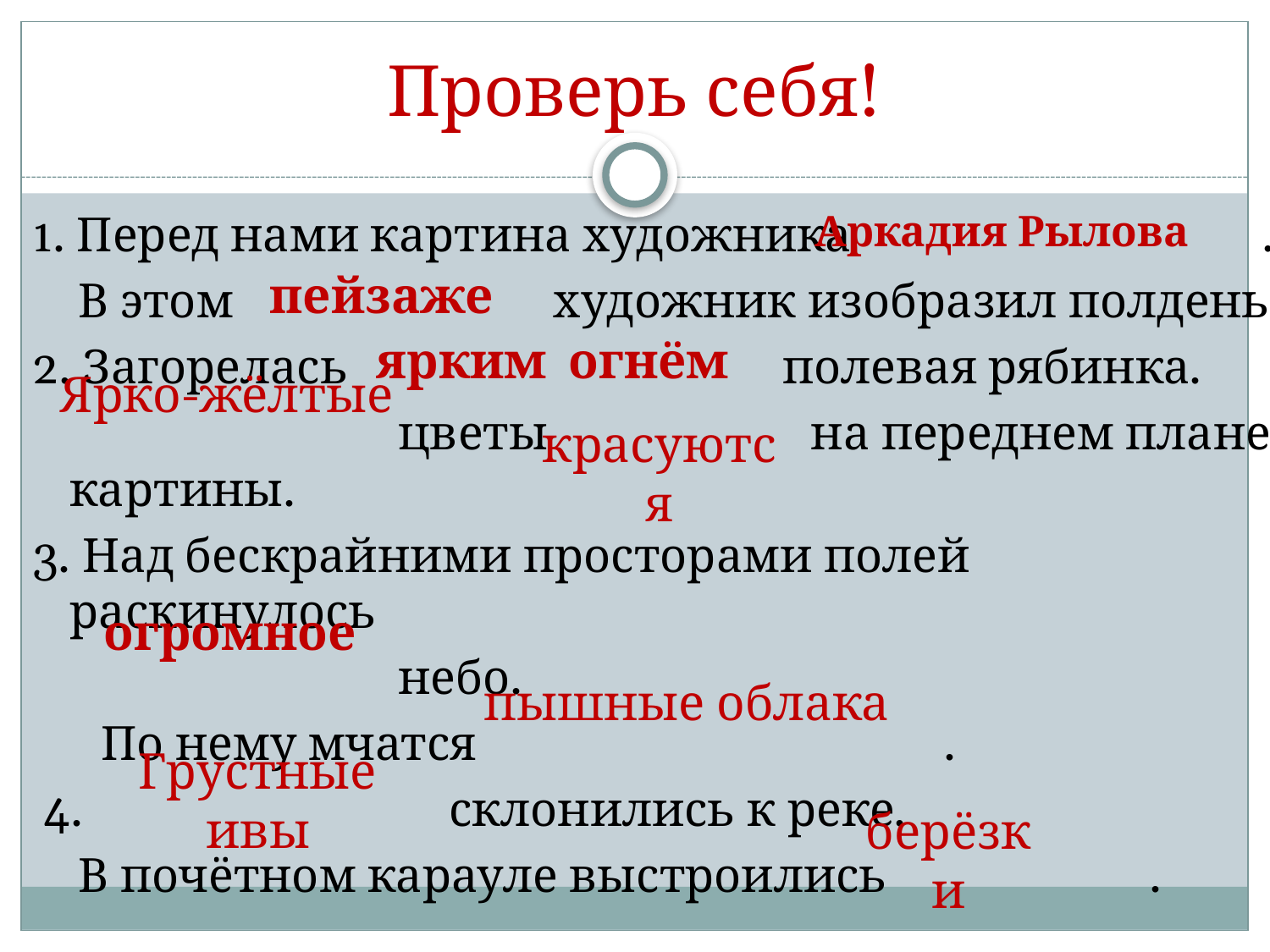

# Проверь себя!
1. Перед нами картина художника                                    .
    В этом                            художник изобразил полдень.
2. Загорелась                                      полевая рябинка.
                                цветы                       на переднем плане картины.
3. Над бескрайними просторами полей раскинулось
                                небо.
      По нему мчатся                                         .
 4.                                склонились к реке.
    В почётном карауле выстроились                       .

Аркадия Рылова
пейзаже
ярким огнём
    Ярко-жёлтые
красуются
огромное
пышные облака
Грустные ивы
берёзки